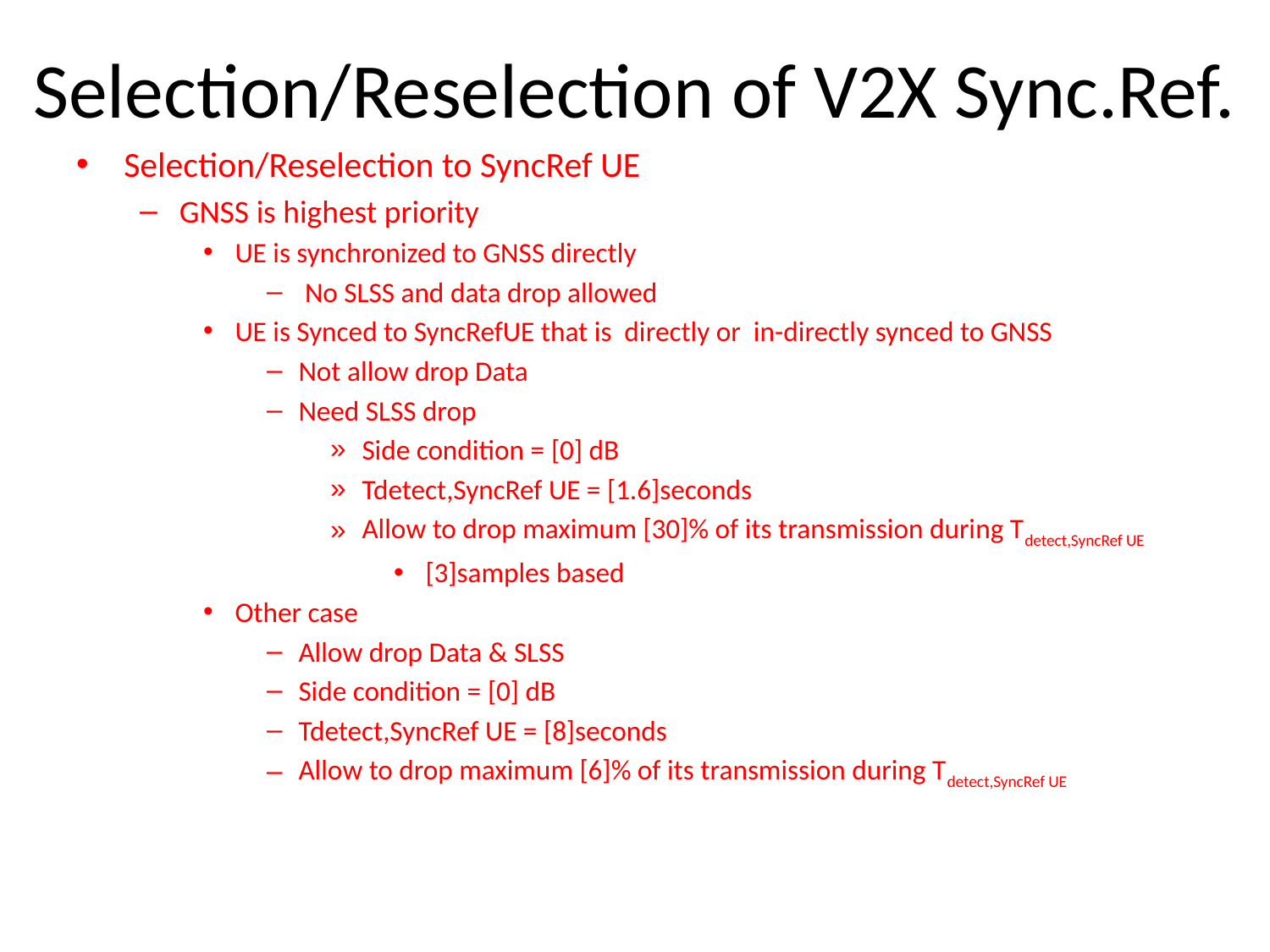

# Selection/Reselection of V2X Sync.Ref.
Selection/Reselection to SyncRef UE
GNSS is highest priority
UE is synchronized to GNSS directly
 No SLSS and data drop allowed
UE is Synced to SyncRefUE that is  directly or  in-directly synced to GNSS
Not allow drop Data
Need SLSS drop
Side condition = [0] dB
Tdetect,SyncRef UE = [1.6]seconds
Allow to drop maximum [30]% of its transmission during Tdetect,SyncRef UE
[3]samples based
Other case
Allow drop Data & SLSS
Side condition = [0] dB
Tdetect,SyncRef UE = [8]seconds
Allow to drop maximum [6]% of its transmission during Tdetect,SyncRef UE